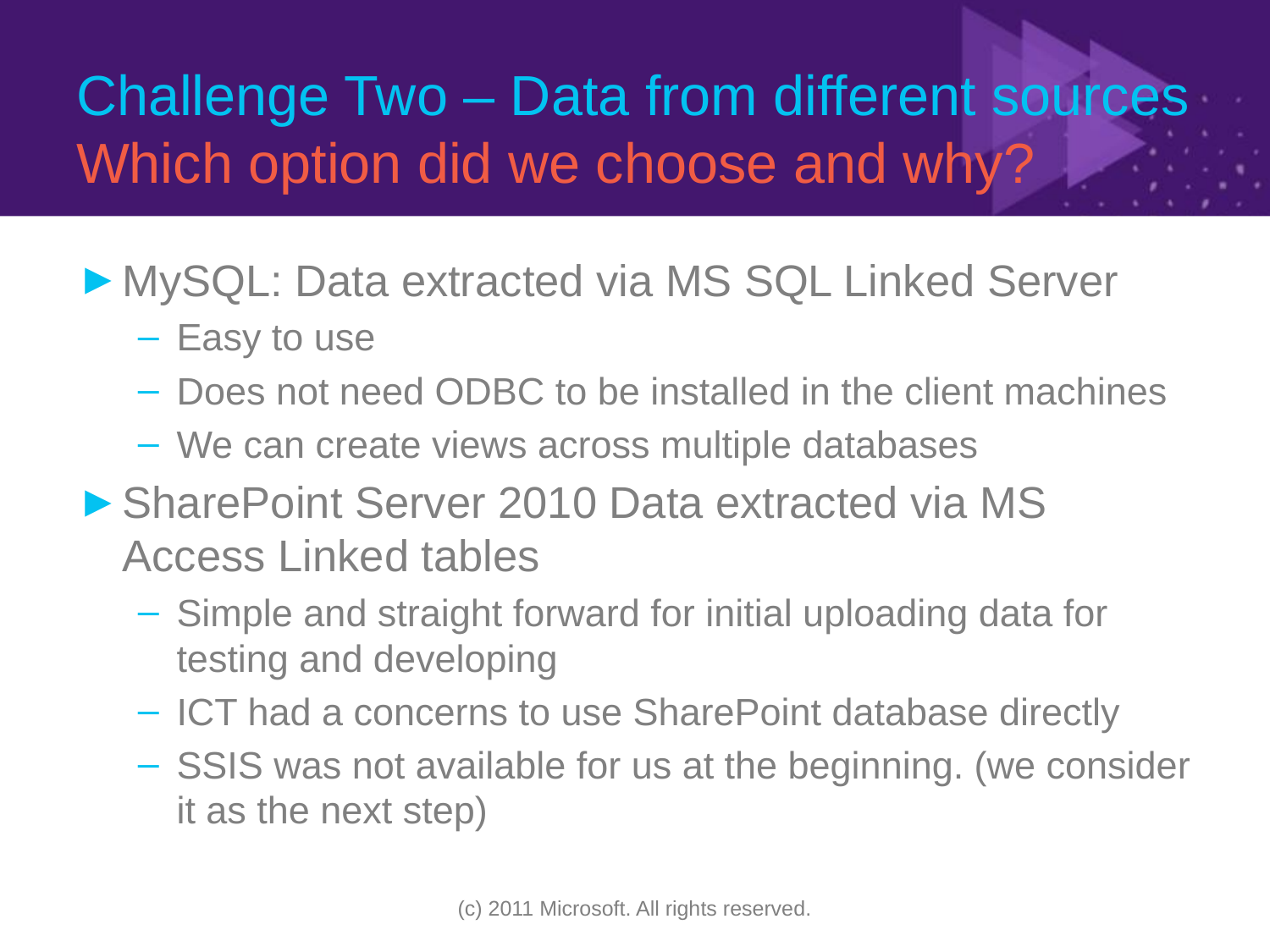

# Challenge Two – Data from different sources Which option did we choose and why?
MySQL: Data extracted via MS SQL Linked Server
Easy to use
Does not need ODBC to be installed in the client machines
We can create views across multiple databases
SharePoint Server 2010 Data extracted via MS Access Linked tables
Simple and straight forward for initial uploading data for testing and developing
ICT had a concerns to use SharePoint database directly
SSIS was not available for us at the beginning. (we consider it as the next step)

(c) 2011 Microsoft. All rights reserved.